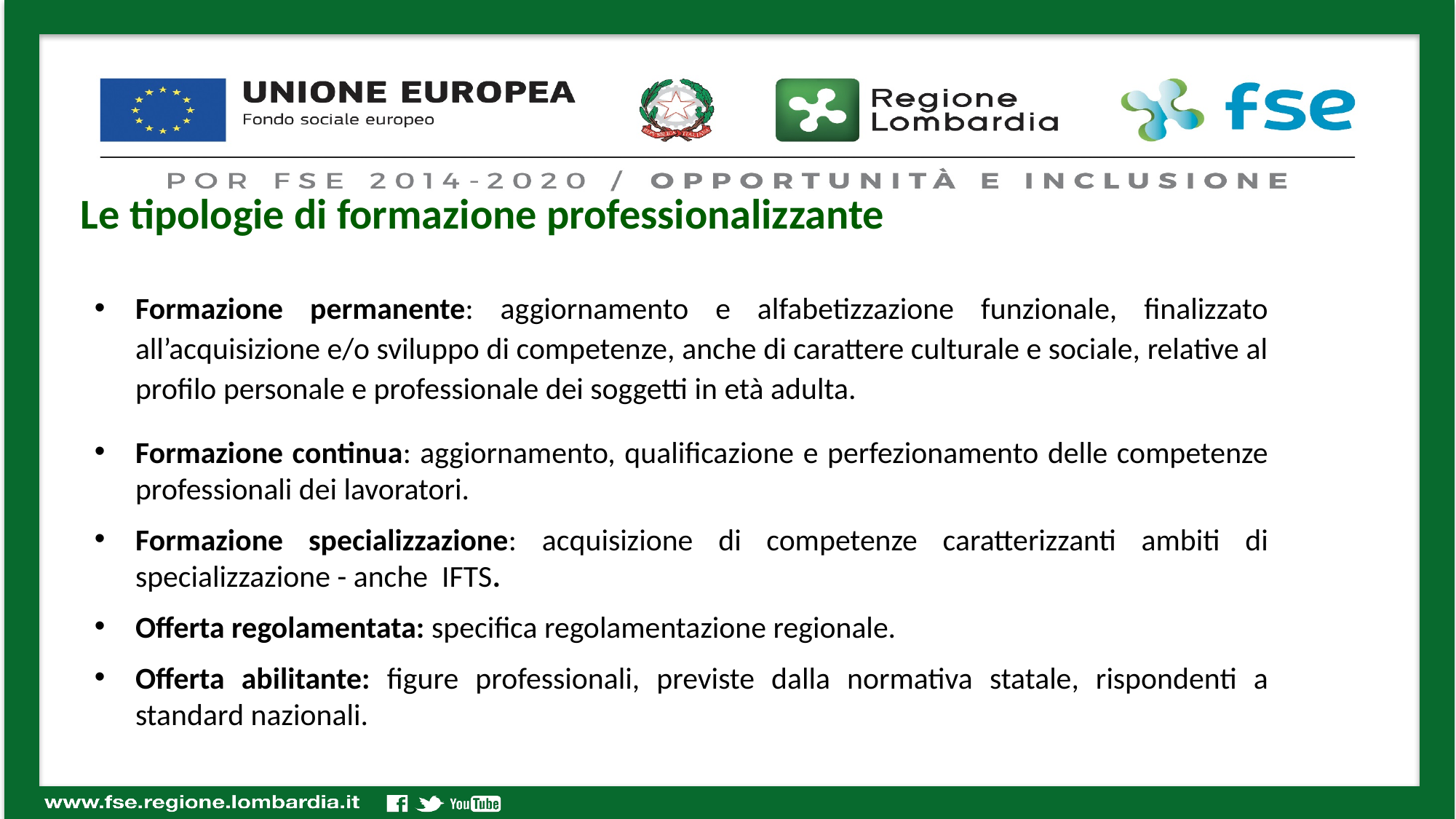

Le tipologie di formazione professionalizzante
Formazione permanente: aggiornamento e alfabetizzazione funzionale, finalizzato all’acquisizione e/o sviluppo di competenze, anche di carattere culturale e sociale, relative al profilo personale e professionale dei soggetti in età adulta.

Formazione continua: aggiornamento, qualificazione e perfezionamento delle competenze professionali dei lavoratori.

Formazione specializzazione: acquisizione di competenze caratterizzanti ambiti di specializzazione - anche  IFTS.

Offerta regolamentata: specifica regolamentazione regionale.

Offerta abilitante: figure professionali, previste dalla normativa statale, rispondenti a standard nazionali.